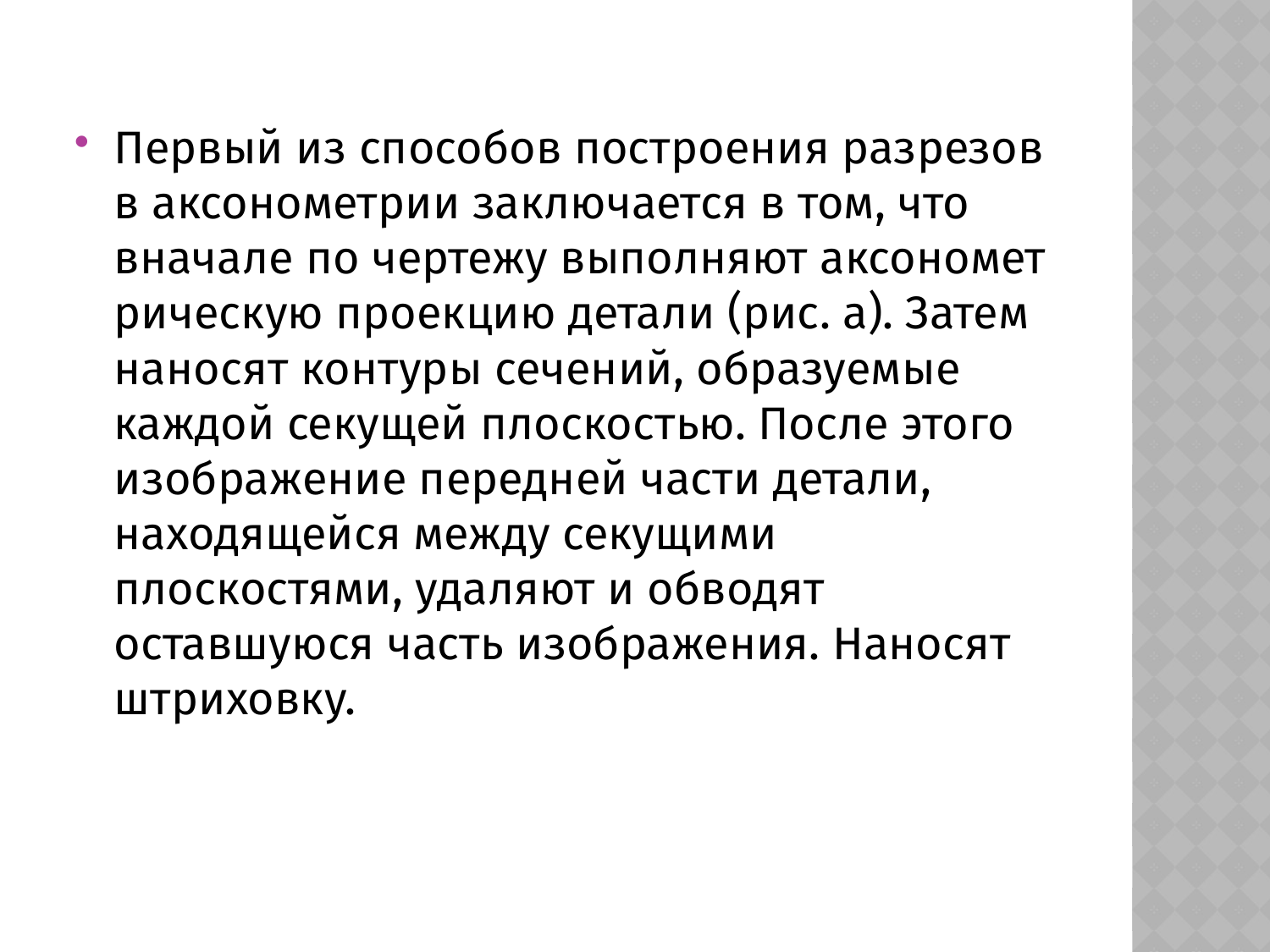

#

Первый из способов построения разрезов в аксонометрии за­ключается в том, что вначале по чертежу выполняют аксономет­рическую проекцию детали (рис. а). Затем наносят контуры сечений, образуемые каждой секущей плоскостью. После этого изображение передней части детали, находящейся между секущими плоскостями, удаляют и обводят оставшуюся часть изображения. Наносят штриховку.